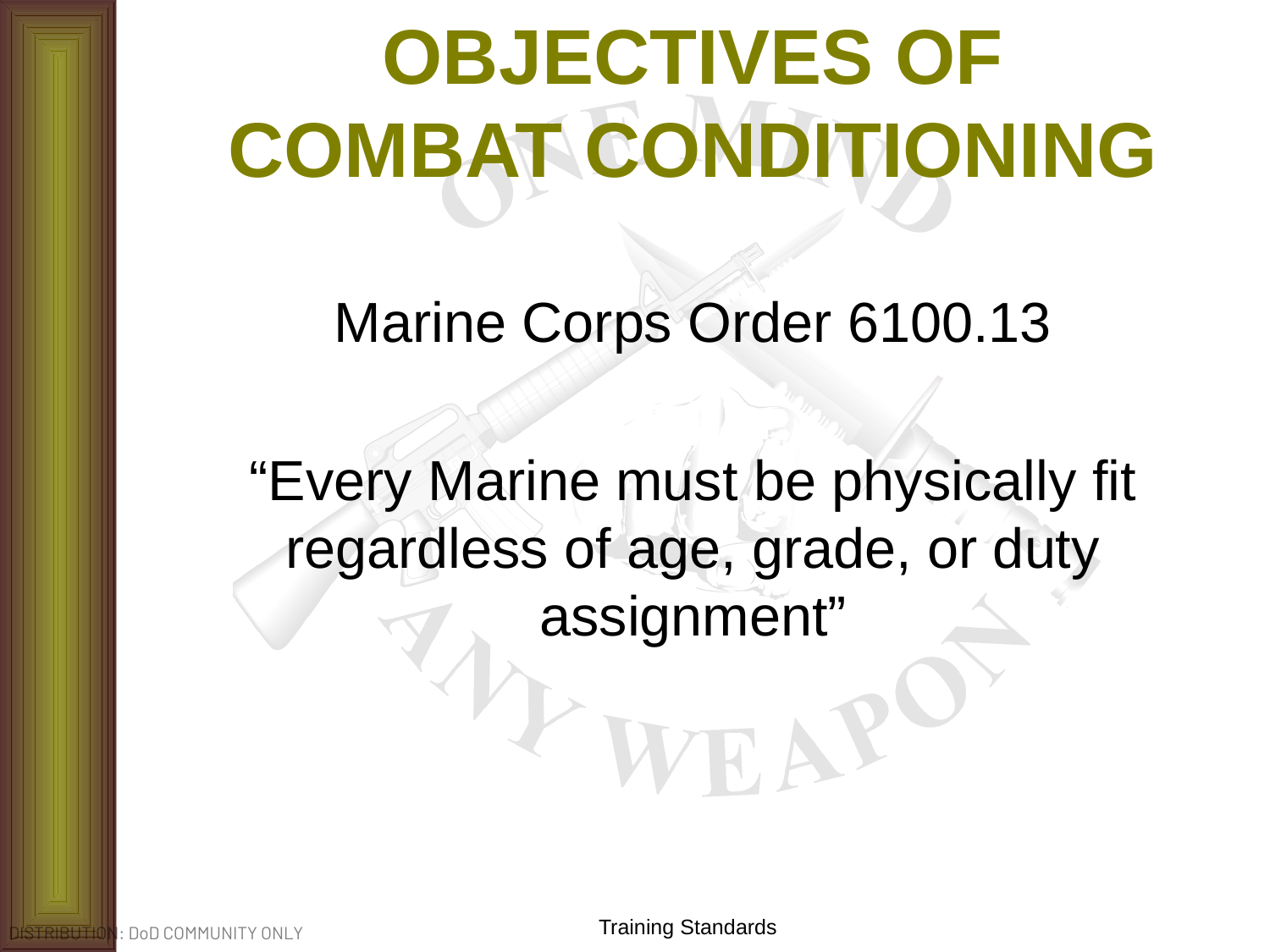

# OBJECTIVES OF COMBAT CONDITIONING

Marine Corps Order 6100.13

“Every Marine must be physically fit regardless of age, grade, or duty assignment”
Training Standards